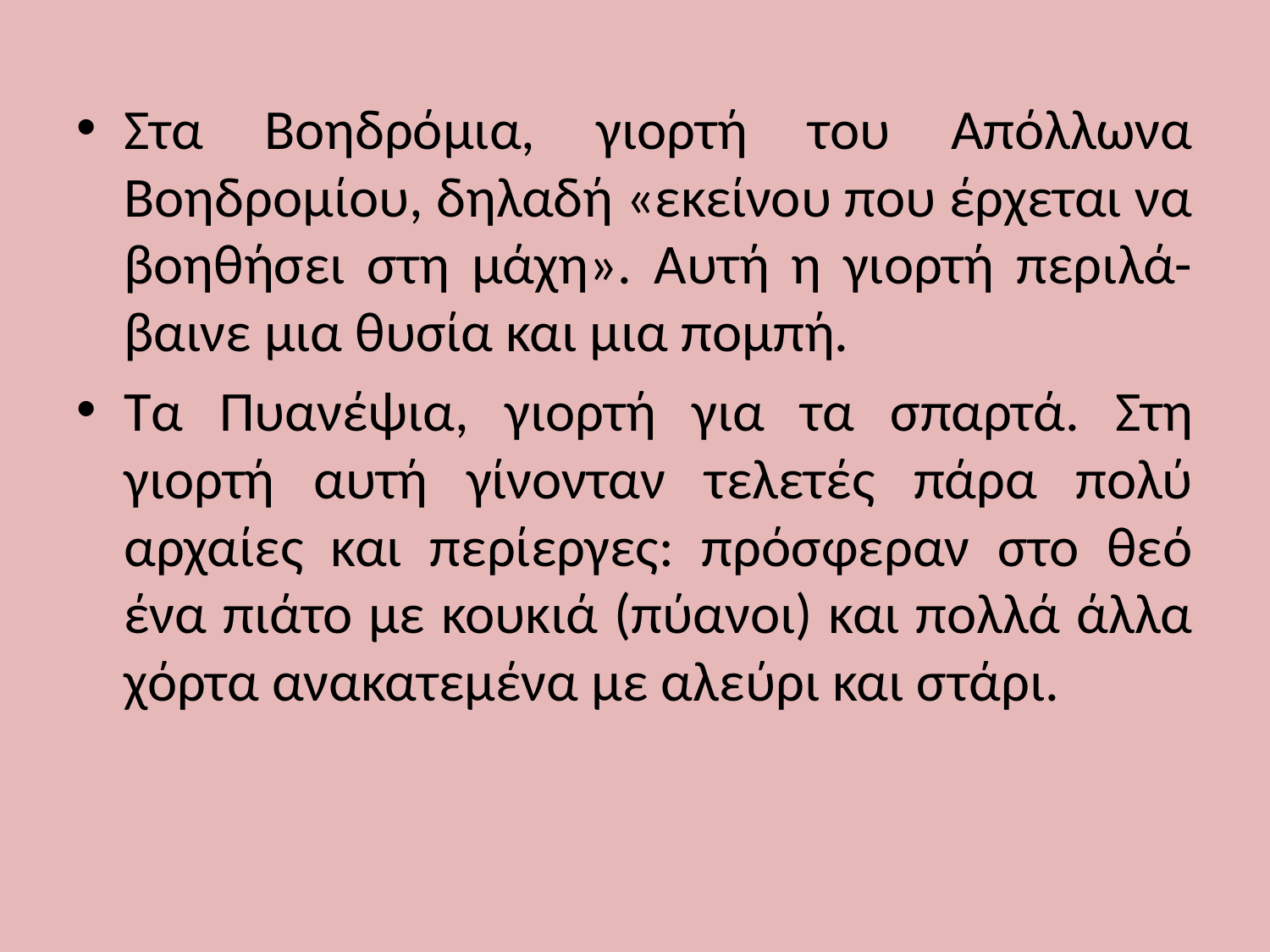

#
Στα Βοηδρόμια, γιορτή του Απόλλωνα Βοηδρομίου, δηλαδή «εκείνου που έρχεται να βοηθήσει στη μάχη». Αυτή η γιορτή περιλά-βαινε μια θυσία και μια πομπή.
Τα Πυανέψια, γιορτή για τα σπαρτά. Στη γιορτή αυτή γίνονταν τελετές πάρα πολύ αρχαίες και περίεργες: πρόσφεραν στο θεό ένα πιάτο με κουκιά (πύανοι) και πολλά άλλα χόρτα ανακατεμένα με αλεύρι και στάρι.